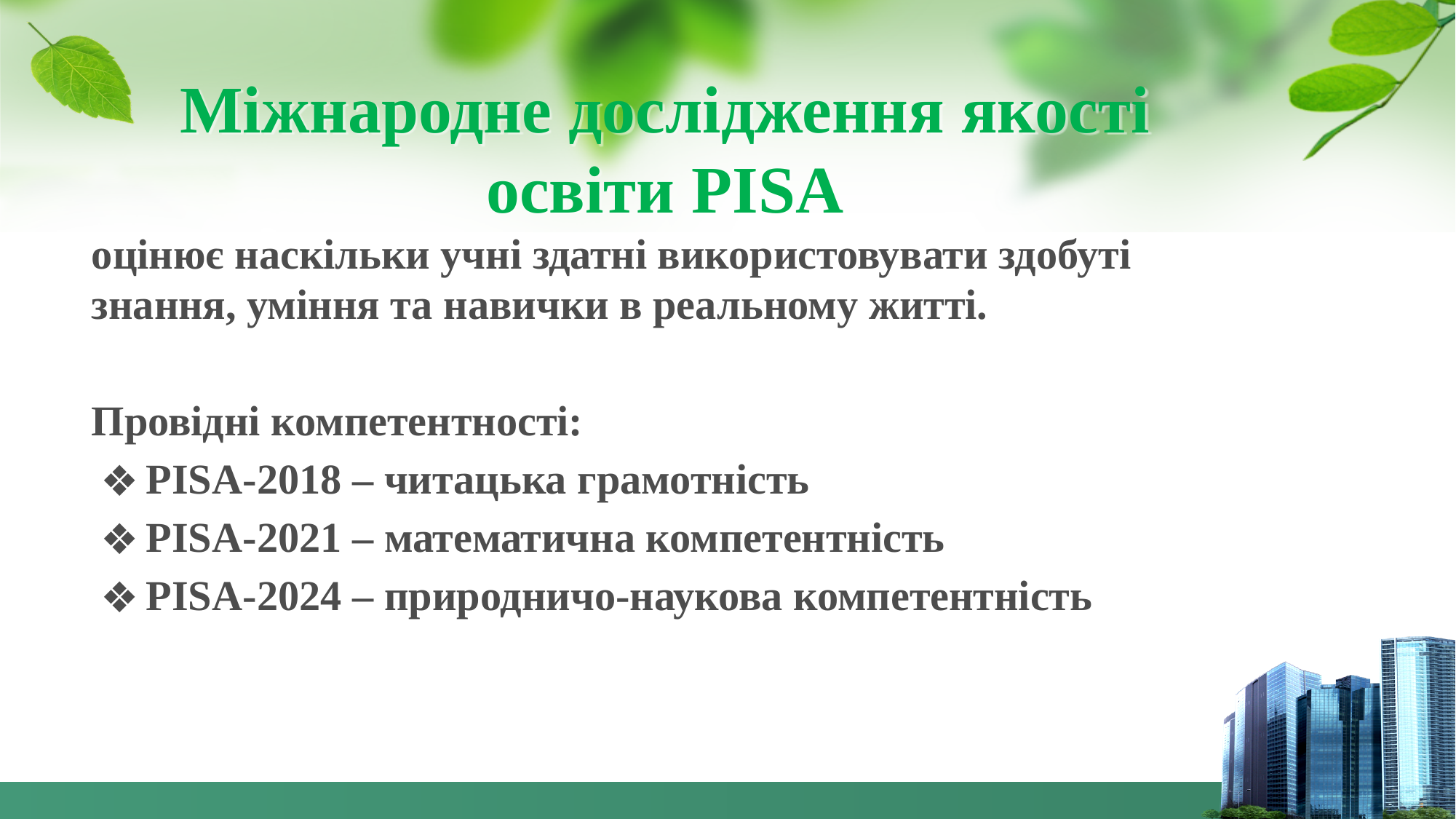

# Міжнародне дослідження якості освіти PISA
оцінює наскільки учні здатні використовувати здобуті знання, уміння та навички в реальному житті.

Провідні компетентності:
PISA-2018 – читацька грамотність
PISA-2021 – математична компетентність
PISA-2024 – природничо-наукова компетентність